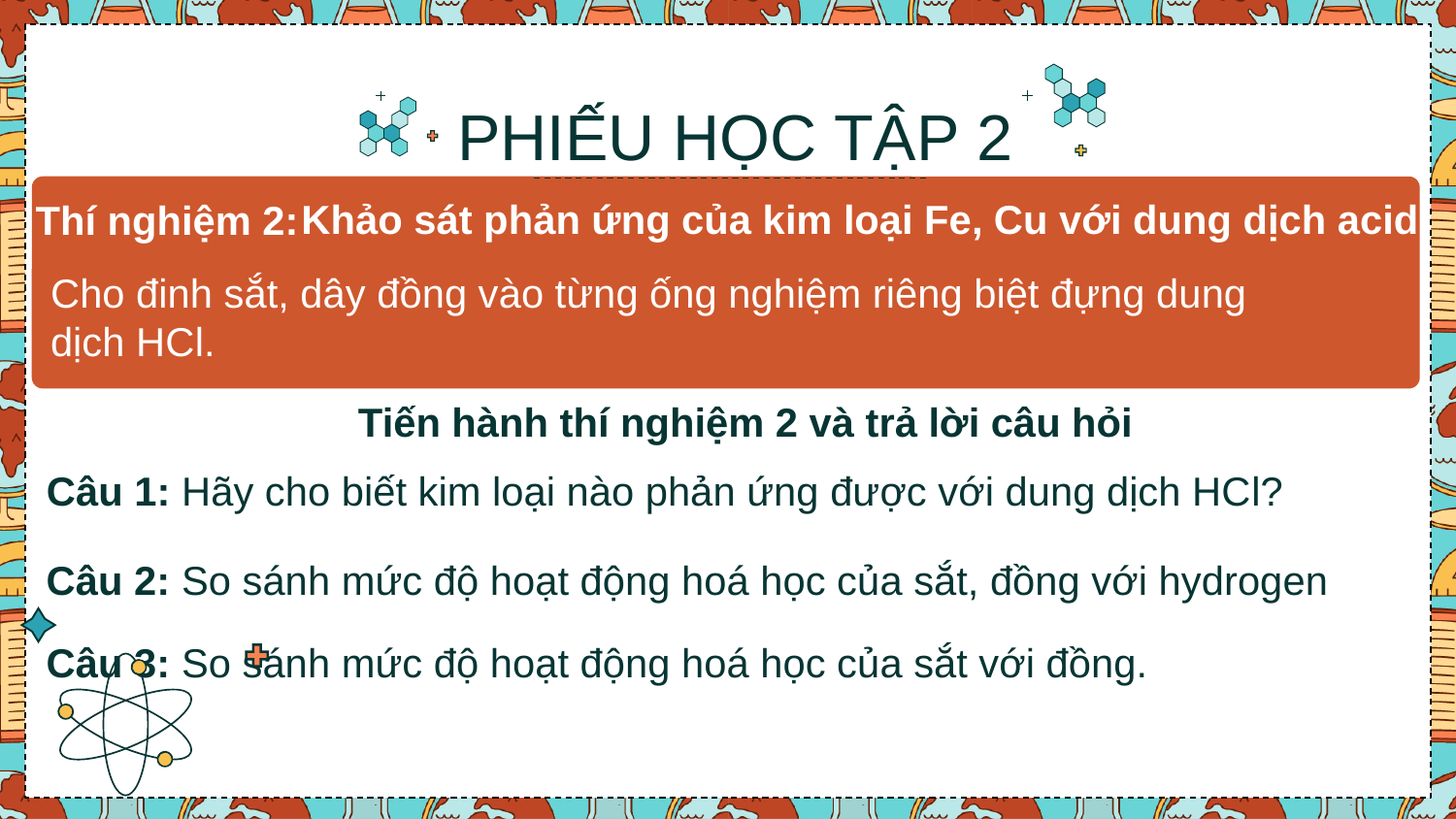

# PHIẾU HỌC TẬP 2

Khảo sát phản ứng của kim loại Fe, Cu với dung dịch acid
Thí nghiệm 2:
Cho đinh sắt, dây đồng vào từng ống nghiệm riêng biệt đựng dung dịch HCl.

Tiến hành thí nghiệm 2 và trả lời câu hỏi
Câu 1: Hãy cho biết kim loại nào phản ứng được với dung dịch HCl?

Câu 2: So sánh mức độ hoạt động hoá học của sắt, đồng với hydrogen

Câu 3: So sánh mức độ hoạt động hoá học của sắt với đồng.